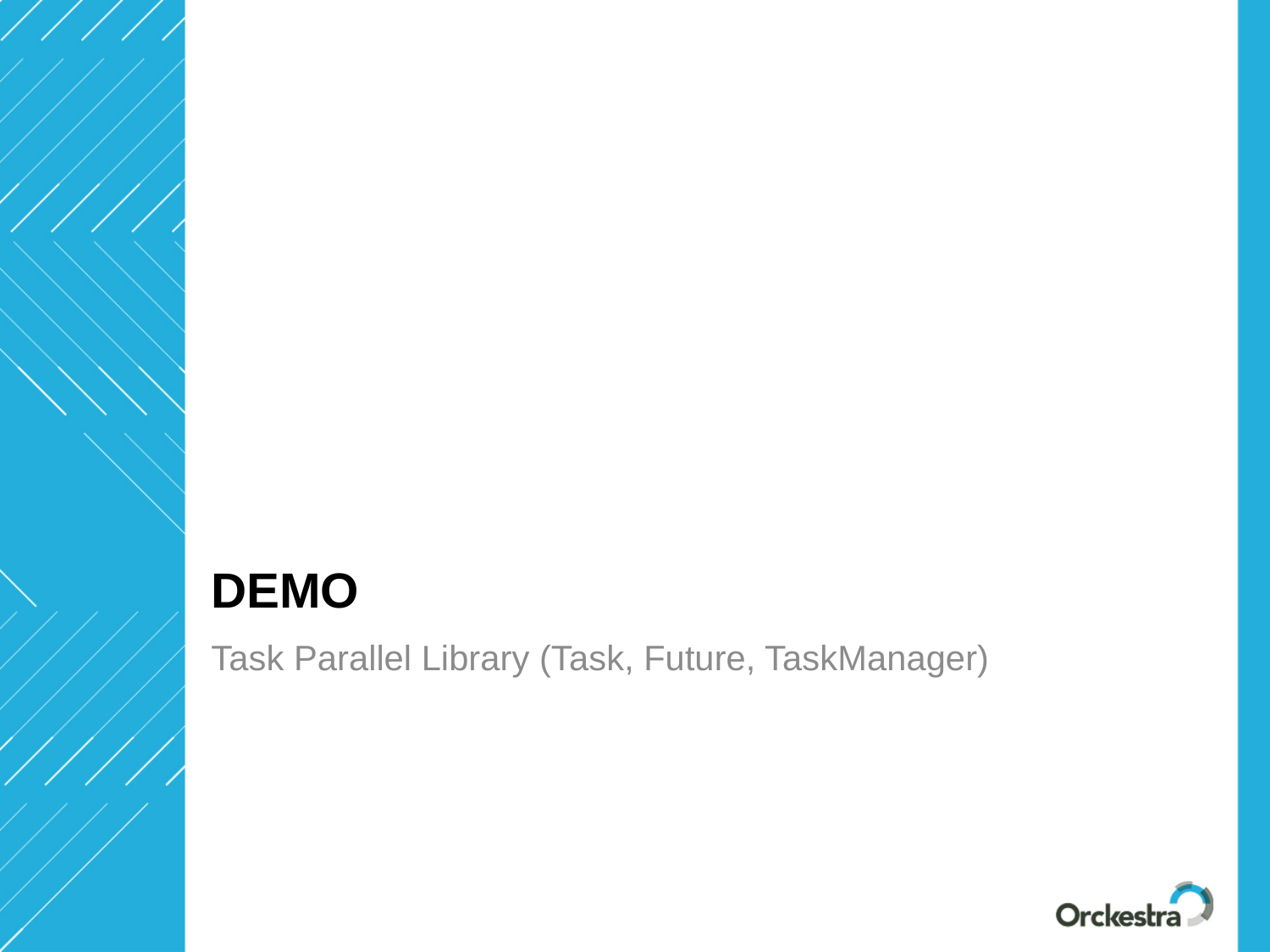

# Demo
Task Parallel Library (Task, Future, TaskManager)